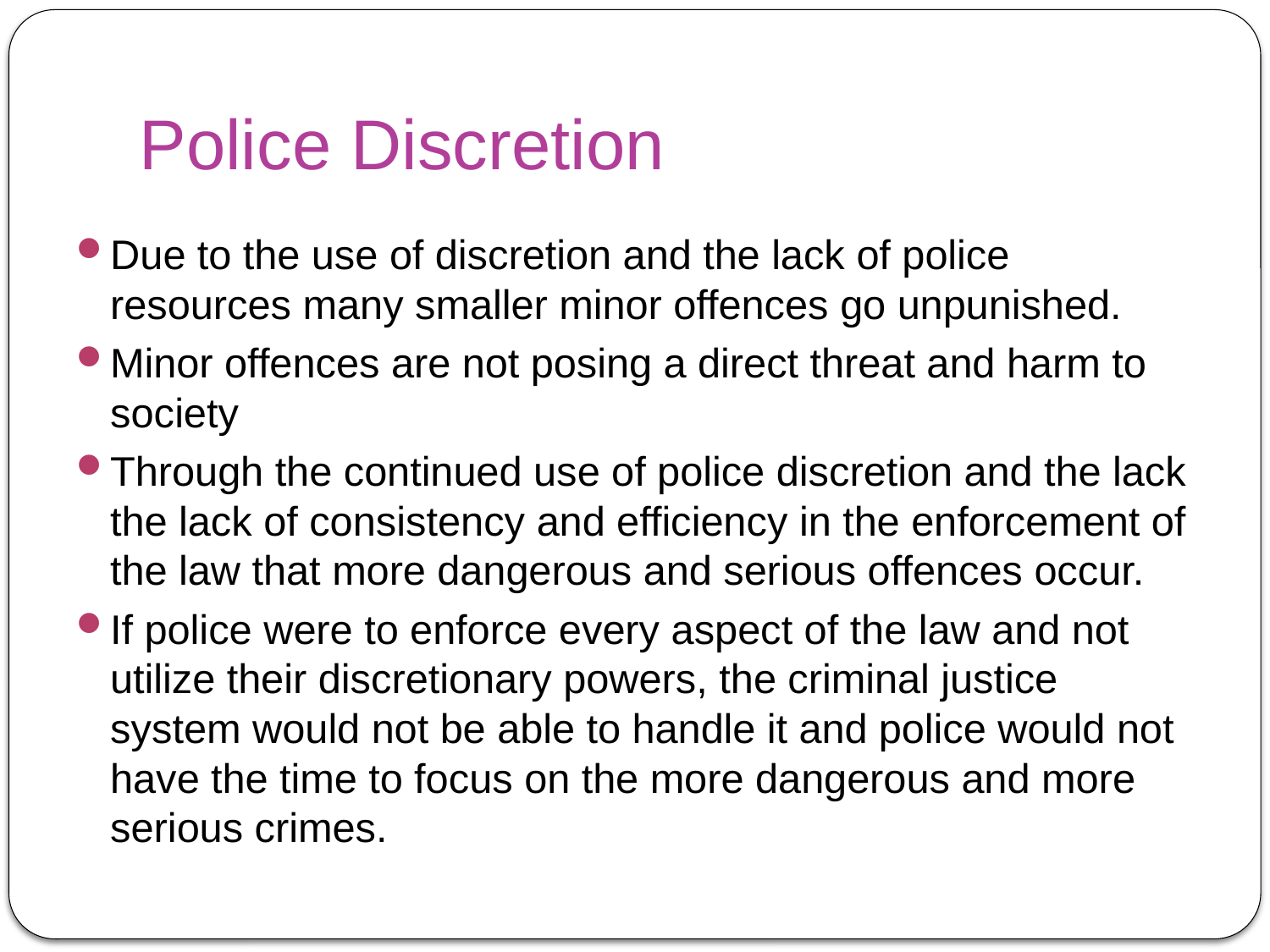

# Police Discretion
Due to the use of discretion and the lack of police resources many smaller minor offences go unpunished.
Minor offences are not posing a direct threat and harm to society
Through the continued use of police discretion and the lack the lack of consistency and efficiency in the enforcement of the law that more dangerous and serious offences occur.
If police were to enforce every aspect of the law and not utilize their discretionary powers, the criminal justice system would not be able to handle it and police would not have the time to focus on the more dangerous and more serious crimes.